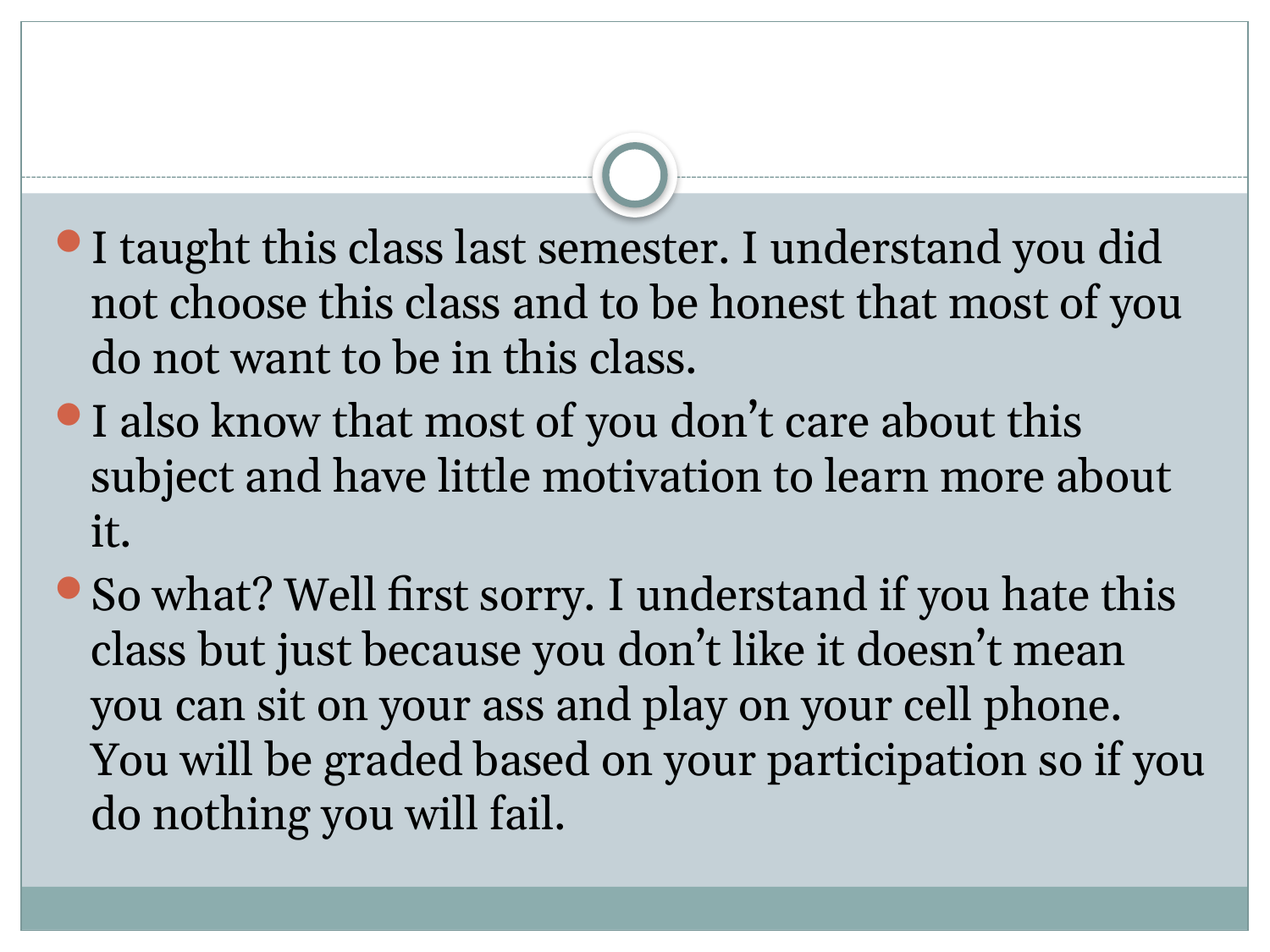

#
I taught this class last semester. I understand you did not choose this class and to be honest that most of you do not want to be in this class.
I also know that most of you don’t care about this subject and have little motivation to learn more about it.
So what? Well first sorry. I understand if you hate this class but just because you don’t like it doesn’t mean you can sit on your ass and play on your cell phone. You will be graded based on your participation so if you do nothing you will fail.